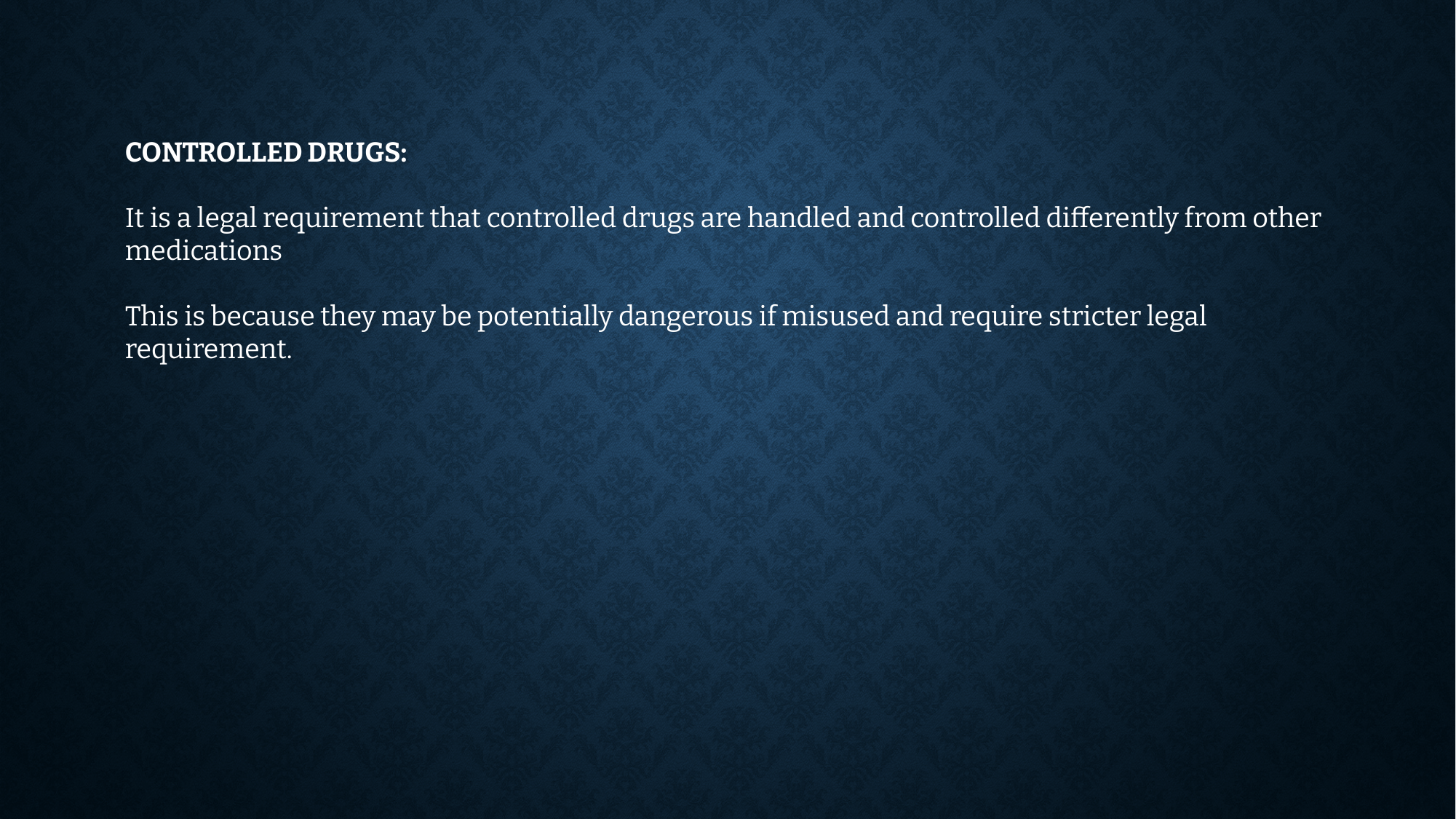

CONTROLLED DRUGS:

It is a legal requirement that controlled drugs are handled and controlled differently from other medications

This is because they may be potentially dangerous if misused and require stricter legal requirement.